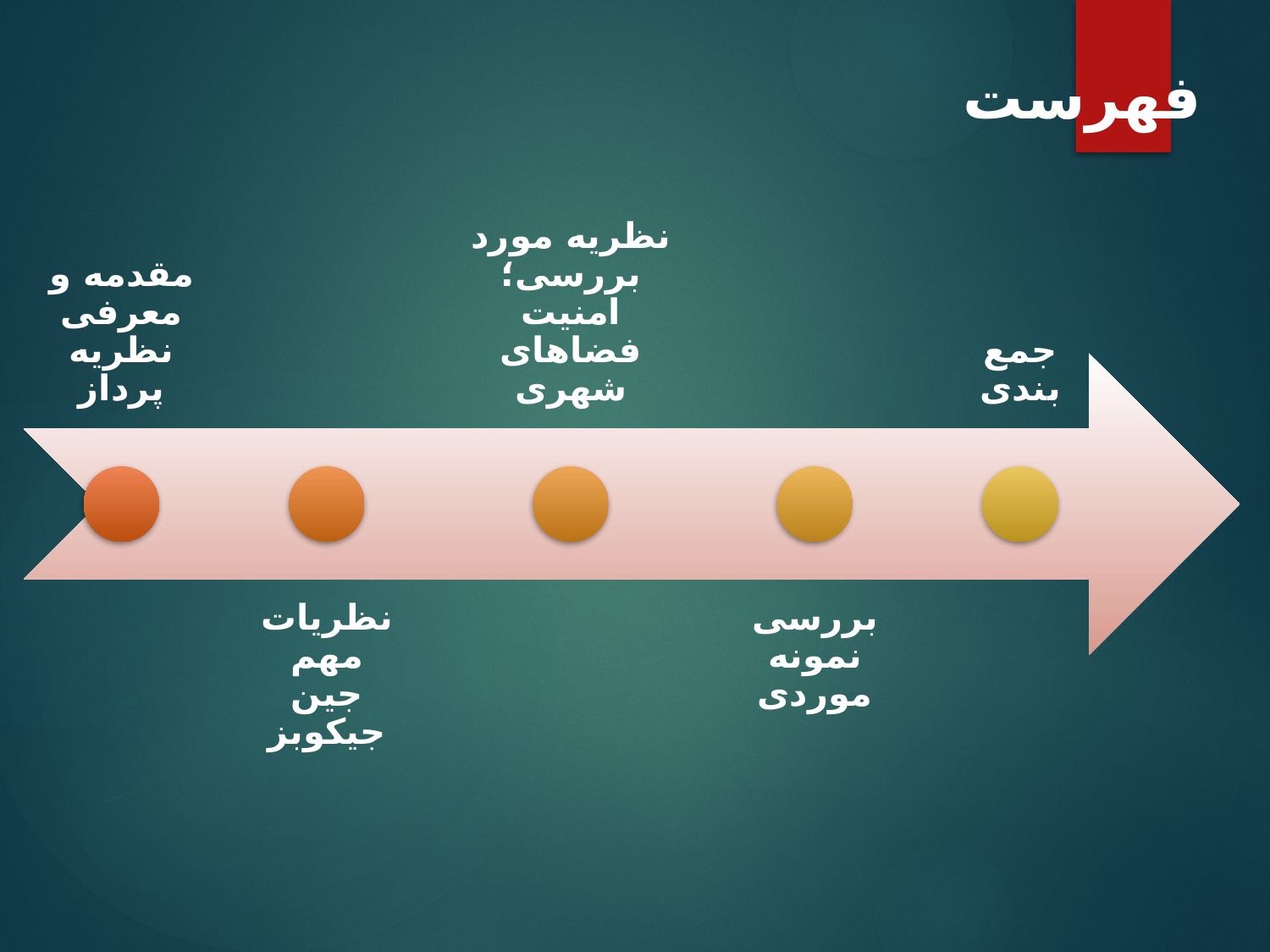

فهرست
مقدمه و معرفی نظریه پرداز
نظریات مهم جین جیکوبز
نظریه مورد بررسی؛ امنیت فضاهای شهری
بررسی نمونه موردی
جمع بندی